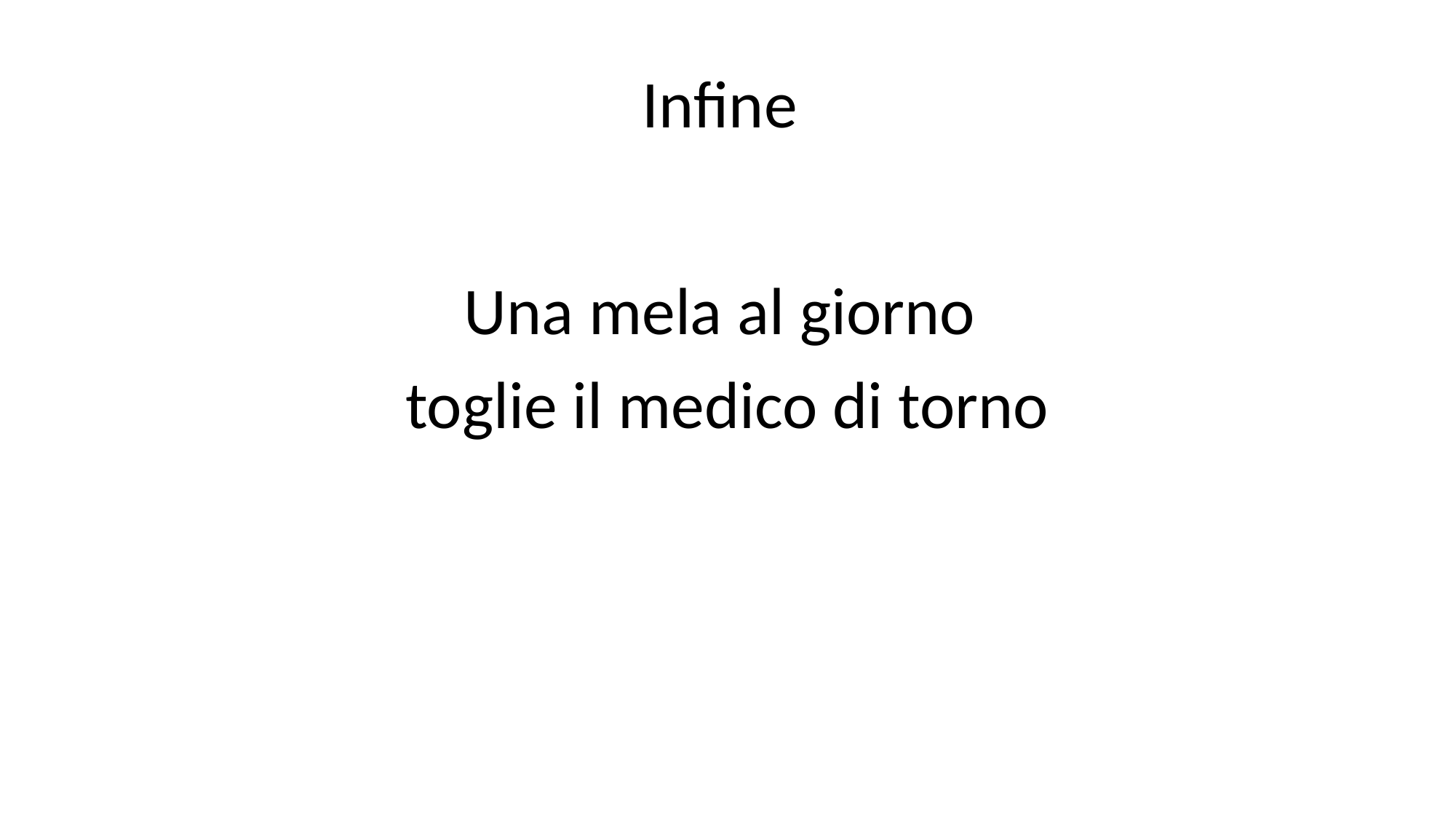

# Infine

Una mela al giorno
toglie il medico di torno